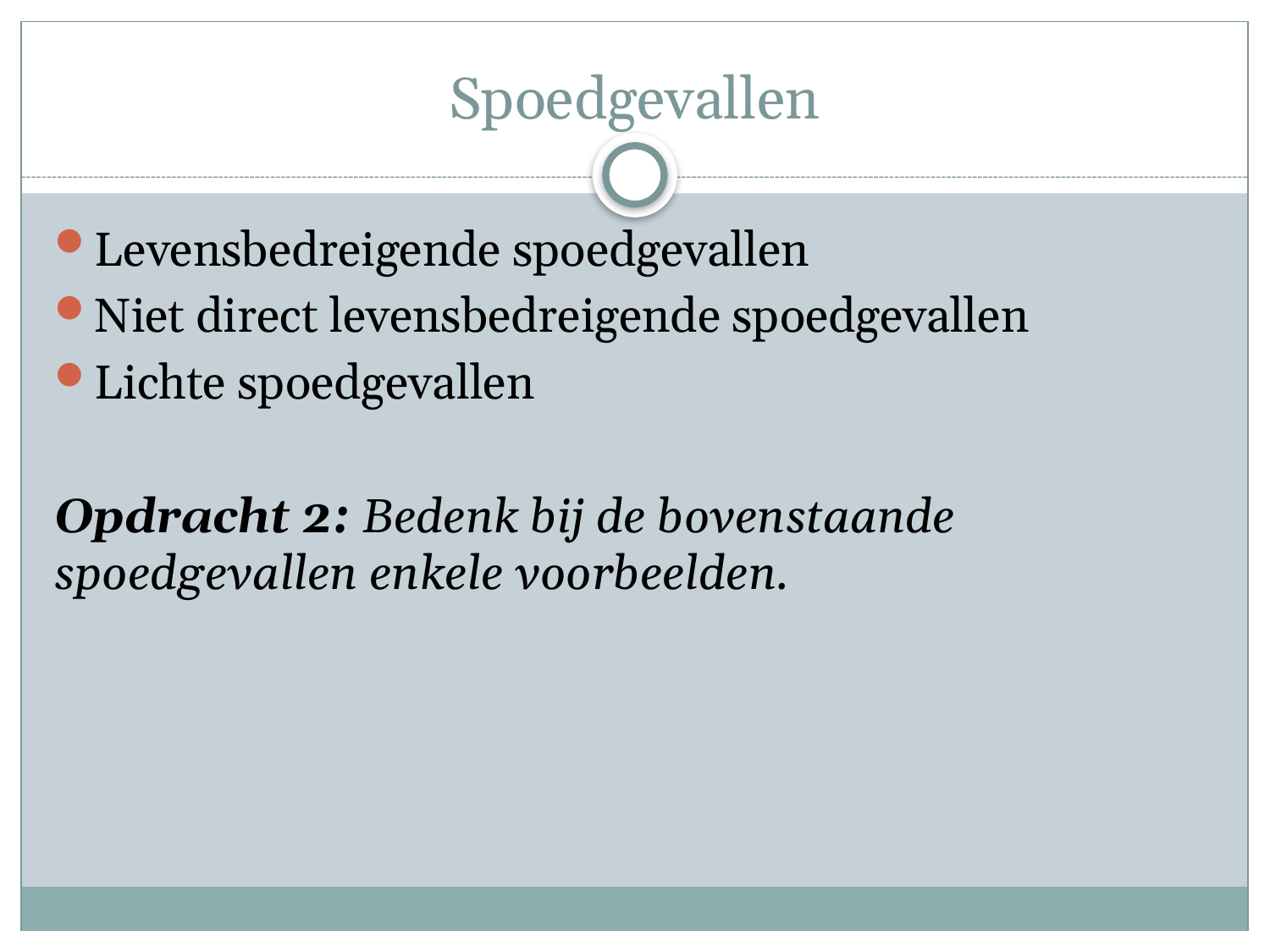

# Spoedgevallen
Levensbedreigende spoedgevallen
Niet direct levensbedreigende spoedgevallen
Lichte spoedgevallen

Opdracht 2: Bedenk bij de bovenstaande spoedgevallen enkele voorbeelden.